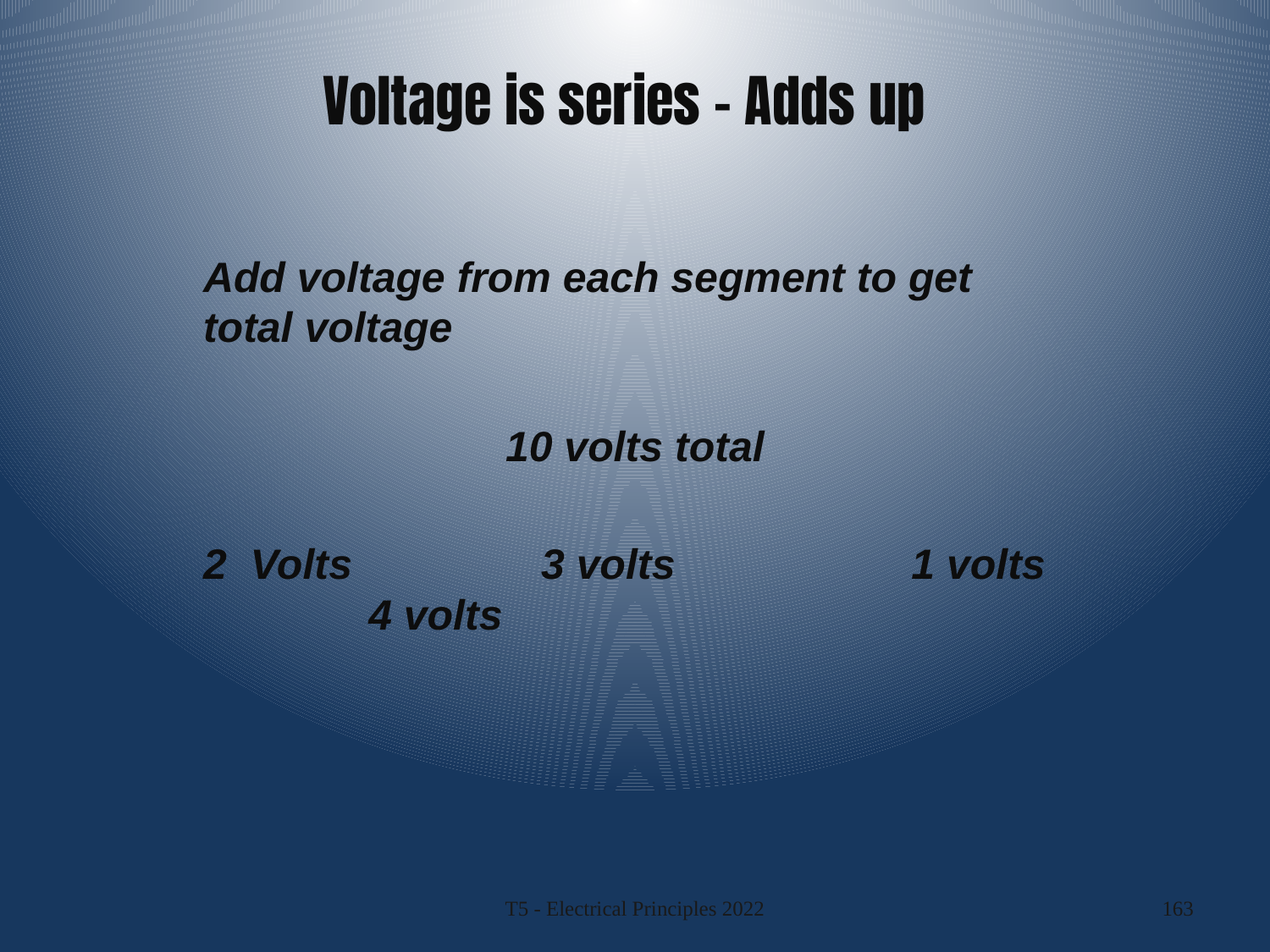

# Voltage is series – Adds up
Add voltage from each segment to get total voltage

10 volts total

2  Volts                3 volts                    1 volts                4 volts
T5 - Electrical Principles 2022
163